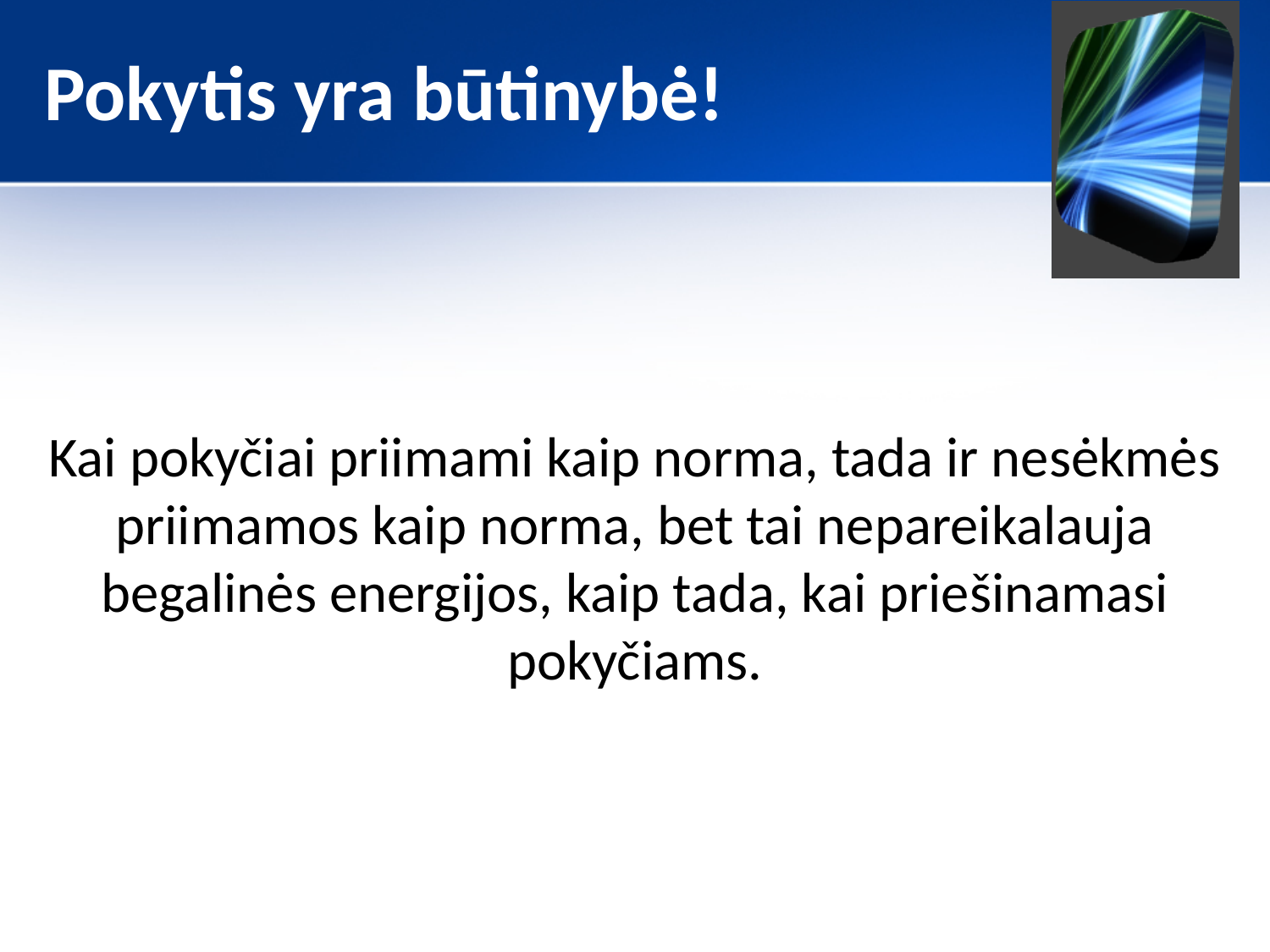

# Pokytis yra būtinybė!

Kai pokyčiai priimami kaip norma, tada ir nesėkmės priimamos kaip norma, bet tai nepareikalauja begalinės energijos, kaip tada, kai priešinamasi pokyčiams.